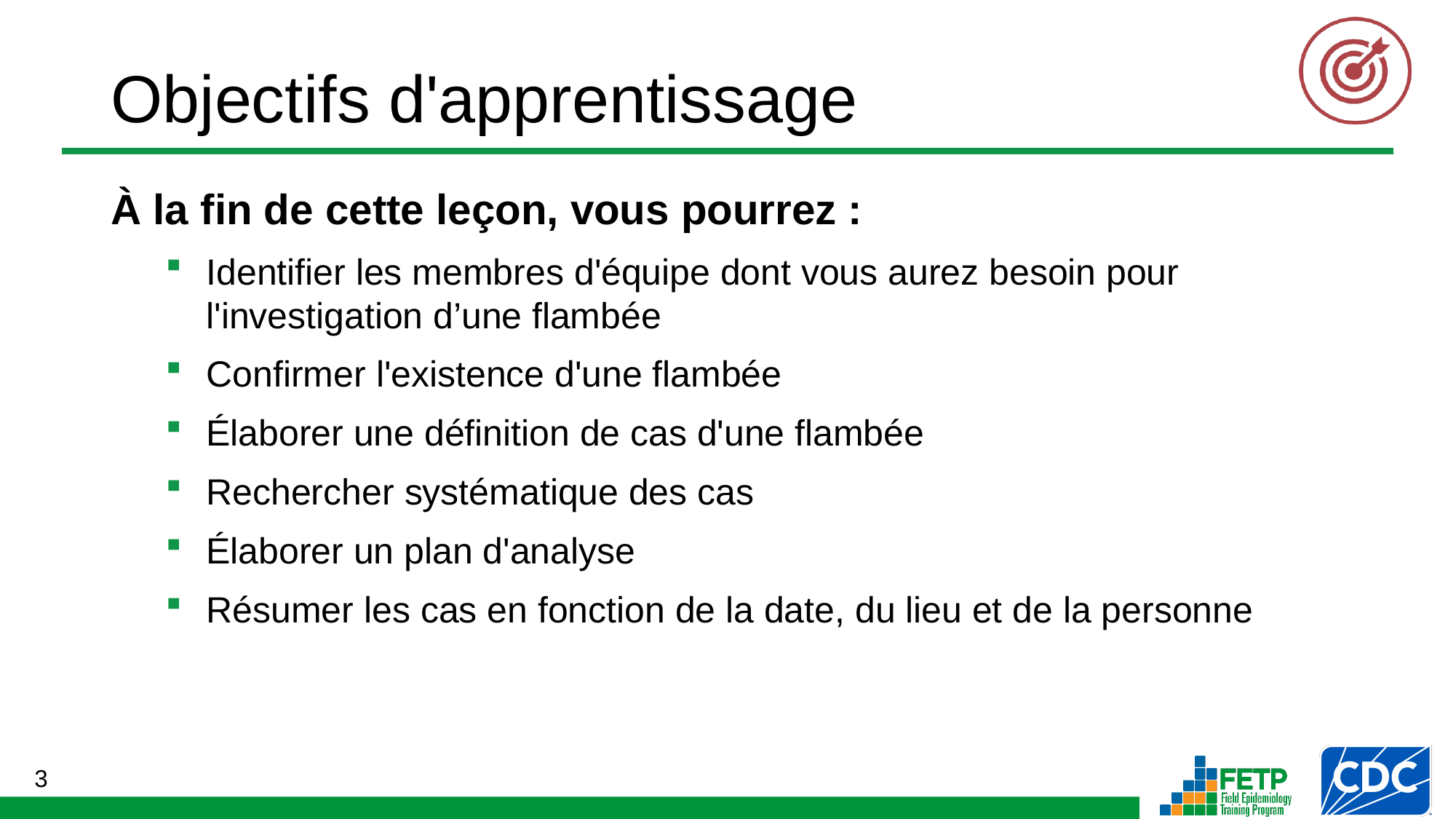

À la fin de cette leçon, vous pourrez :
Identifier les membres d'équipe dont vous aurez besoin pour  l'investigation d’une flambée
Confirmer l'existence d'une flambée
Élaborer une définition de cas d'une flambée
Rechercher systématique des cas
Élaborer un plan d'analyse
Résumer les cas en fonction de la date, du lieu et de la personne